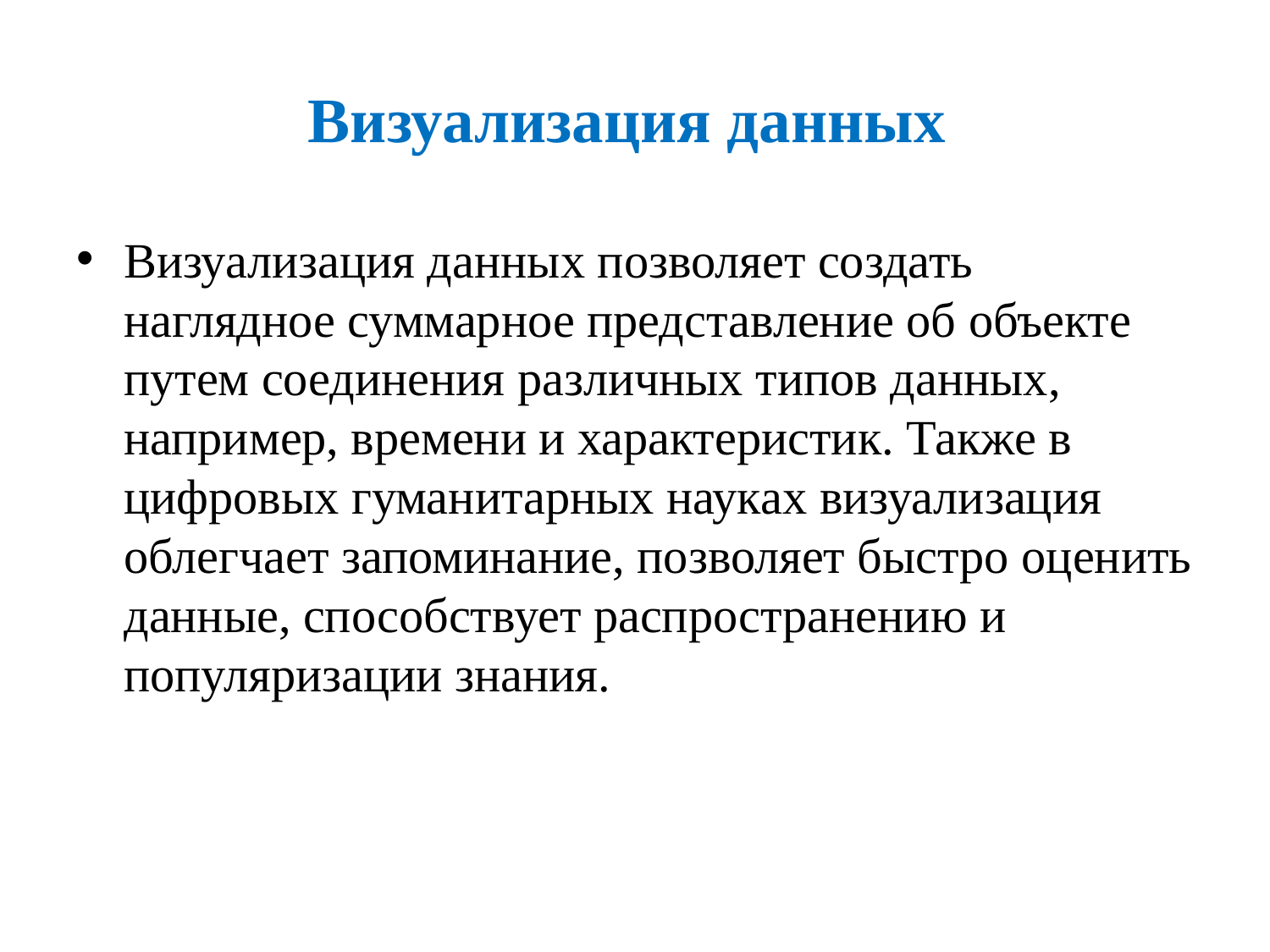

# Визуализация данных
Визуализация данных позволяет создать наглядное суммарное представление об объекте путем соединения различных типов данных, например, времени и характеристик. Также в цифровых гуманитарных науках визуализация облегчает запоминание, позволяет быстро оценить данные, способствует распространению и популяризации знания.